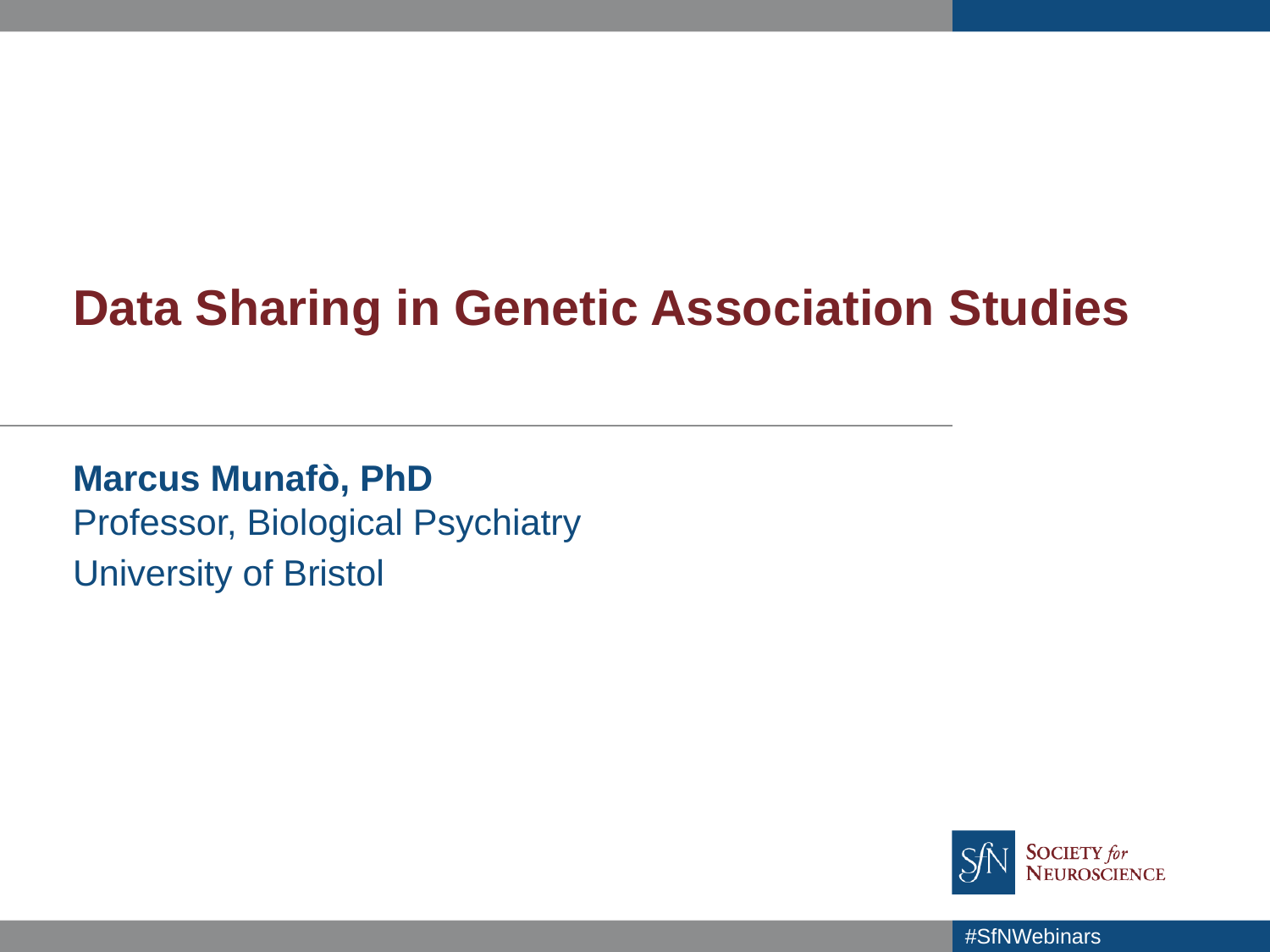

# Data Sharing in Genetic Association Studies
Marcus Munafò, PhD
Professor, Biological Psychiatry
University of Bristol